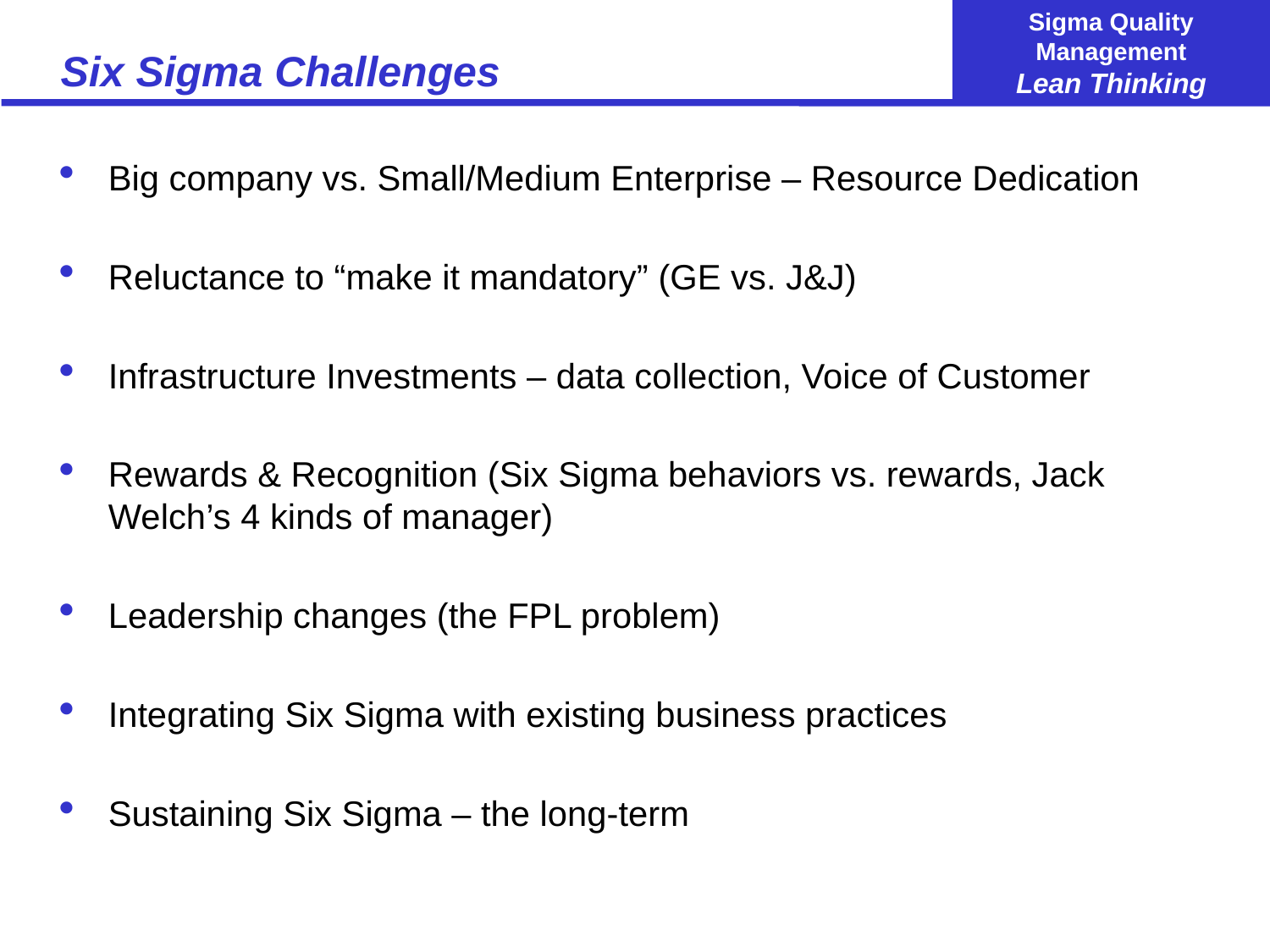

# Six Sigma Challenges
Big company vs. Small/Medium Enterprise – Resource Dedication

Reluctance to “make it mandatory” (GE vs. J&J)

Infrastructure Investments – data collection, Voice of Customer

Rewards & Recognition (Six Sigma behaviors vs. rewards, Jack Welch’s 4 kinds of manager)

Leadership changes (the FPL problem)

Integrating Six Sigma with existing business practices

Sustaining Six Sigma – the long-term